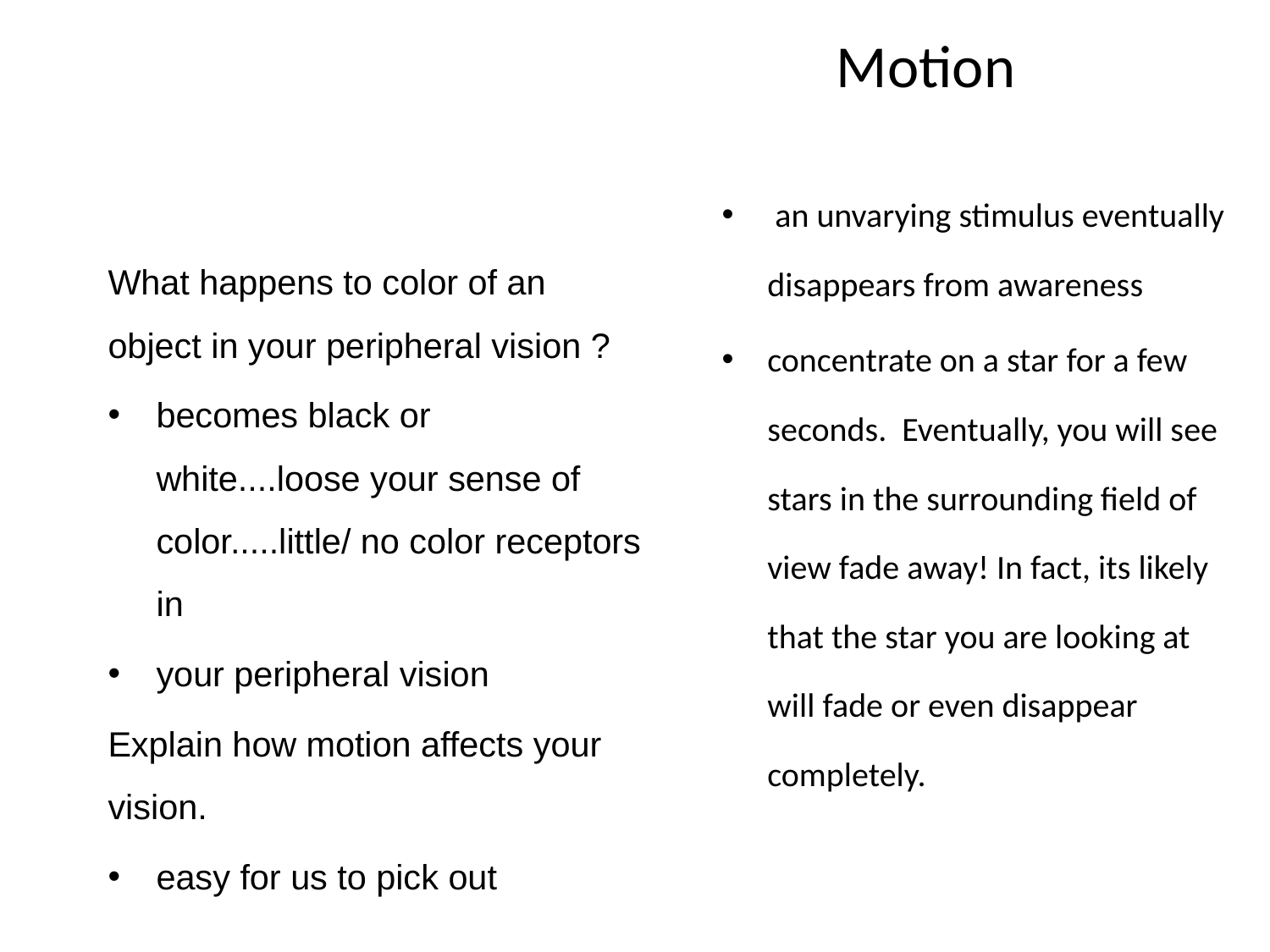

# Motion
 an unvarying stimulus eventually disappears from awareness
concentrate on a star for a few seconds.  Eventually, you will see stars in the surrounding field of view fade away! In fact, its likely that the star you are looking at will fade or even disappear completely.

What happens to color of an object in your peripheral vision ?
becomes black or white....loose your sense of color.....little/ no color receptors in
your peripheral vision
Explain how motion affects your vision.
easy for us to pick out